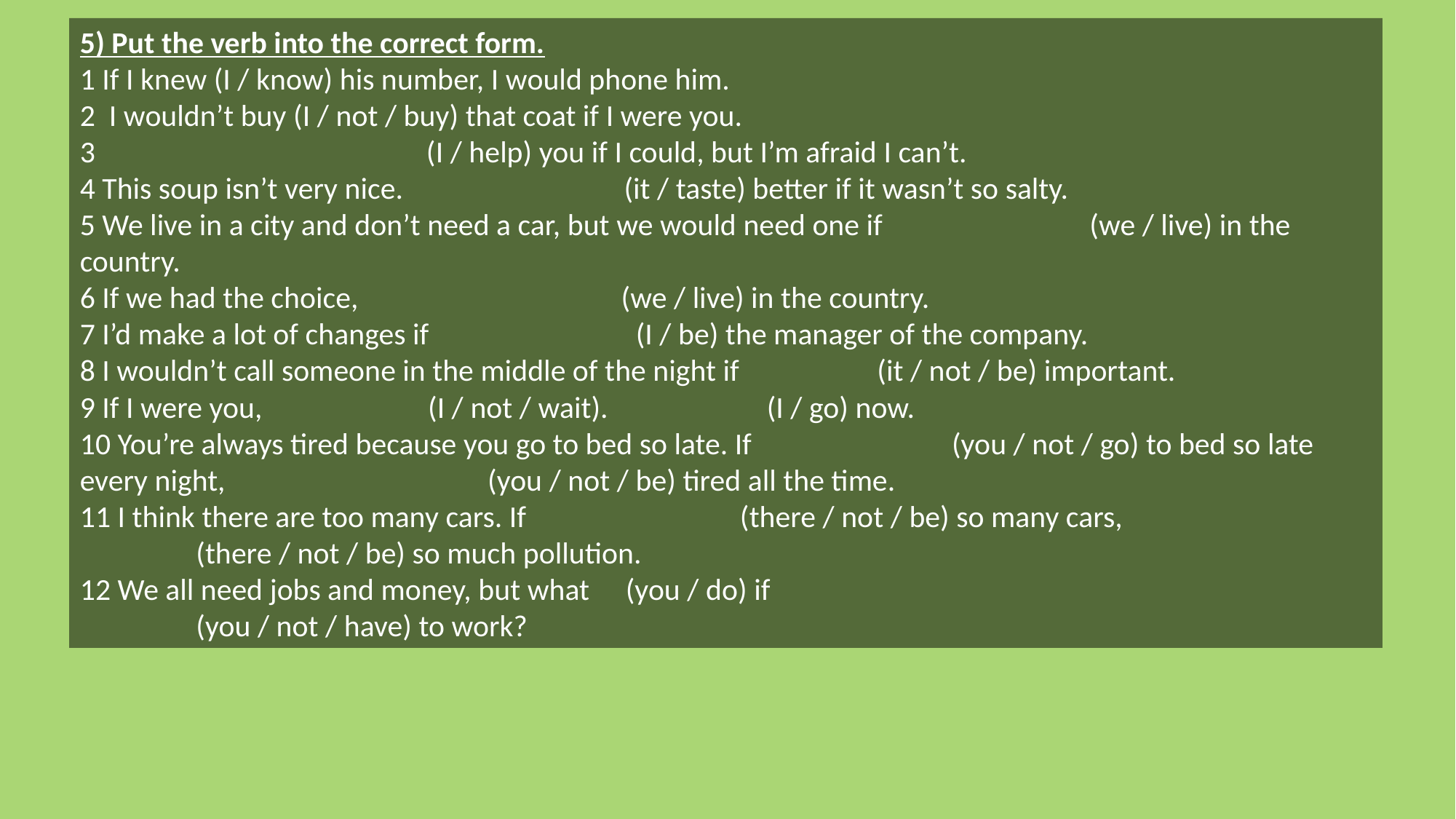

5) Put the verb into the correct form.
1 If I knew (I / know) his number, I would phone him.
2  I wouldn’t buy (I / not / buy) that coat if I were you.
3                                                (I / help) you if I could, but I’m afraid I can’t.
4 This soup isn’t very nice.                                (it / taste) better if it wasn’t so salty.
5 We live in a city and don’t need a car, but we would need one if                              (we / live) in the country.
6 If we had the choice,	                               (we / live) in the country.
7 I’d make a lot of changes if                              (I / be) the manager of the company.
8 I wouldn’t call someone in the middle of the night if                    (it / not / be) important.
9 If I were you,                        (I / not / wait).                       (I / go) now.
10 You’re always tired because you go to bed so late. If                             (you / not / go) to bed so late every night,                                      (you / not / be) tired all the time.
11 I think there are too many cars. If                               (there / not / be) so many cars,
 	 (there / not / be) so much pollution.
12 We all need jobs and money, but what	(you / do) if
 	 (you / not / have) to work?